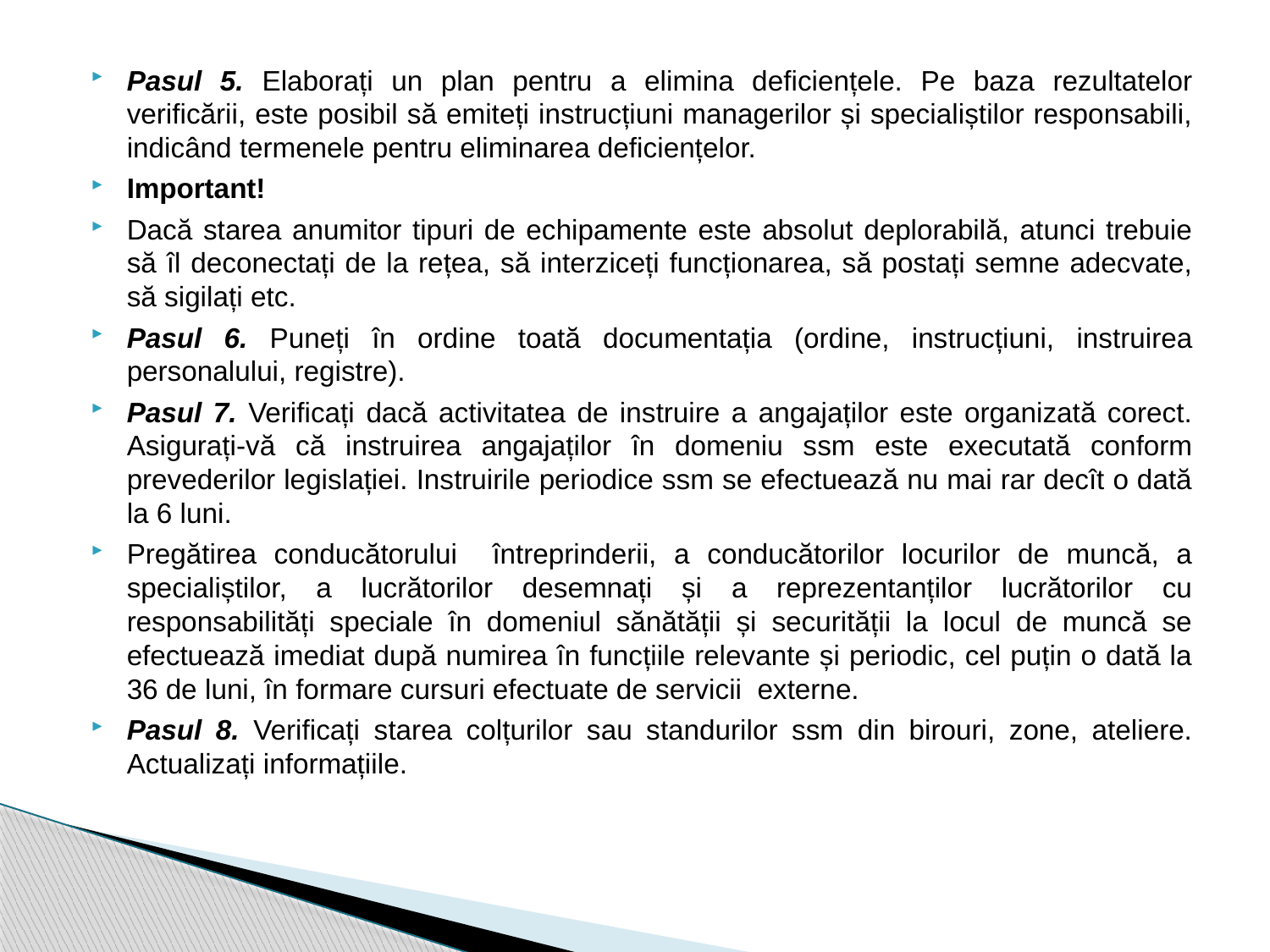

Pasul 5. Elaborați un plan pentru a elimina deficiențele. Pe baza rezultatelor verificării, este posibil să emiteți instrucțiuni managerilor și specialiștilor responsabili, indicând termenele pentru eliminarea deficiențelor.
Important!
Dacă starea anumitor tipuri de echipamente este absolut deplorabilă, atunci trebuie să îl deconectați de la rețea, să interziceți funcționarea, să postați semne adecvate, să sigilați etc.
Pasul 6. Puneți în ordine toată documentația (ordine, instrucțiuni, instruirea personalului, registre).
Pasul 7. Verificați dacă activitatea de instruire a angajaților este organizată corect. Asigurați-vă că instruirea angajaților în domeniu ssm este executată conform prevederilor legislației. Instruirile periodice ssm se efectuează nu mai rar decît o dată la 6 luni.
Pregătirea conducătorului  întreprinderii, a conducătorilor locurilor de muncă, a specialiștilor, a lucrătorilor desemnați și a reprezentanților lucrătorilor cu responsabilități speciale în domeniul sănătății și securității la locul de muncă se efectuează imediat după numirea în funcțiile relevante și periodic, cel puțin o dată la 36 de luni, în formare cursuri efectuate de servicii  externe.
Pasul 8. Verificați starea colțurilor sau standurilor ssm din birouri, zone, ateliere. Actualizați informațiile.